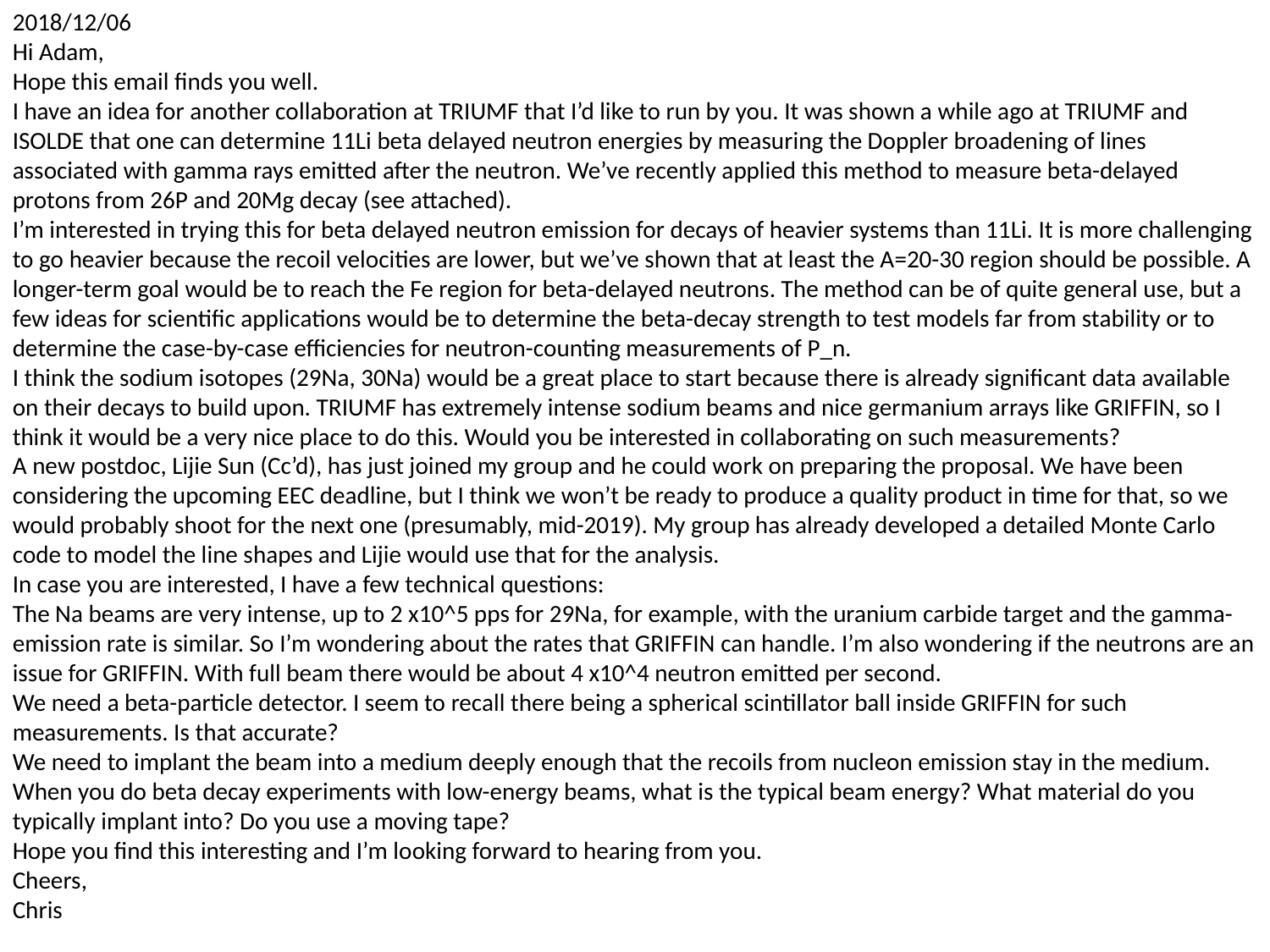

2018/12/06
Hi Adam,
Hope this email finds you well.
I have an idea for another collaboration at TRIUMF that I’d like to run by you. It was shown a while ago at TRIUMF and ISOLDE that one can determine 11Li beta delayed neutron energies by measuring the Doppler broadening of lines associated with gamma rays emitted after the neutron. We’ve recently applied this method to measure beta-delayed protons from 26P and 20Mg decay (see attached).
I’m interested in trying this for beta delayed neutron emission for decays of heavier systems than 11Li. It is more challenging to go heavier because the recoil velocities are lower, but we’ve shown that at least the A=20-30 region should be possible. A longer-term goal would be to reach the Fe region for beta-delayed neutrons. The method can be of quite general use, but a few ideas for scientific applications would be to determine the beta-decay strength to test models far from stability or to determine the case-by-case efficiencies for neutron-counting measurements of P_n.
I think the sodium isotopes (29Na, 30Na) would be a great place to start because there is already significant data available on their decays to build upon. TRIUMF has extremely intense sodium beams and nice germanium arrays like GRIFFIN, so I think it would be a very nice place to do this. Would you be interested in collaborating on such measurements?
A new postdoc, Lijie Sun (Cc’d), has just joined my group and he could work on preparing the proposal. We have been considering the upcoming EEC deadline, but I think we won’t be ready to produce a quality product in time for that, so we would probably shoot for the next one (presumably, mid-2019). My group has already developed a detailed Monte Carlo code to model the line shapes and Lijie would use that for the analysis.
In case you are interested, I have a few technical questions:
The Na beams are very intense, up to 2 x10^5 pps for 29Na, for example, with the uranium carbide target and the gamma-emission rate is similar. So I’m wondering about the rates that GRIFFIN can handle. I’m also wondering if the neutrons are an issue for GRIFFIN. With full beam there would be about 4 x10^4 neutron emitted per second.
We need a beta-particle detector. I seem to recall there being a spherical scintillator ball inside GRIFFIN for such measurements. Is that accurate?
We need to implant the beam into a medium deeply enough that the recoils from nucleon emission stay in the medium. When you do beta decay experiments with low-energy beams, what is the typical beam energy? What material do you typically implant into? Do you use a moving tape?
Hope you find this interesting and I’m looking forward to hearing from you.
Cheers,
Chris